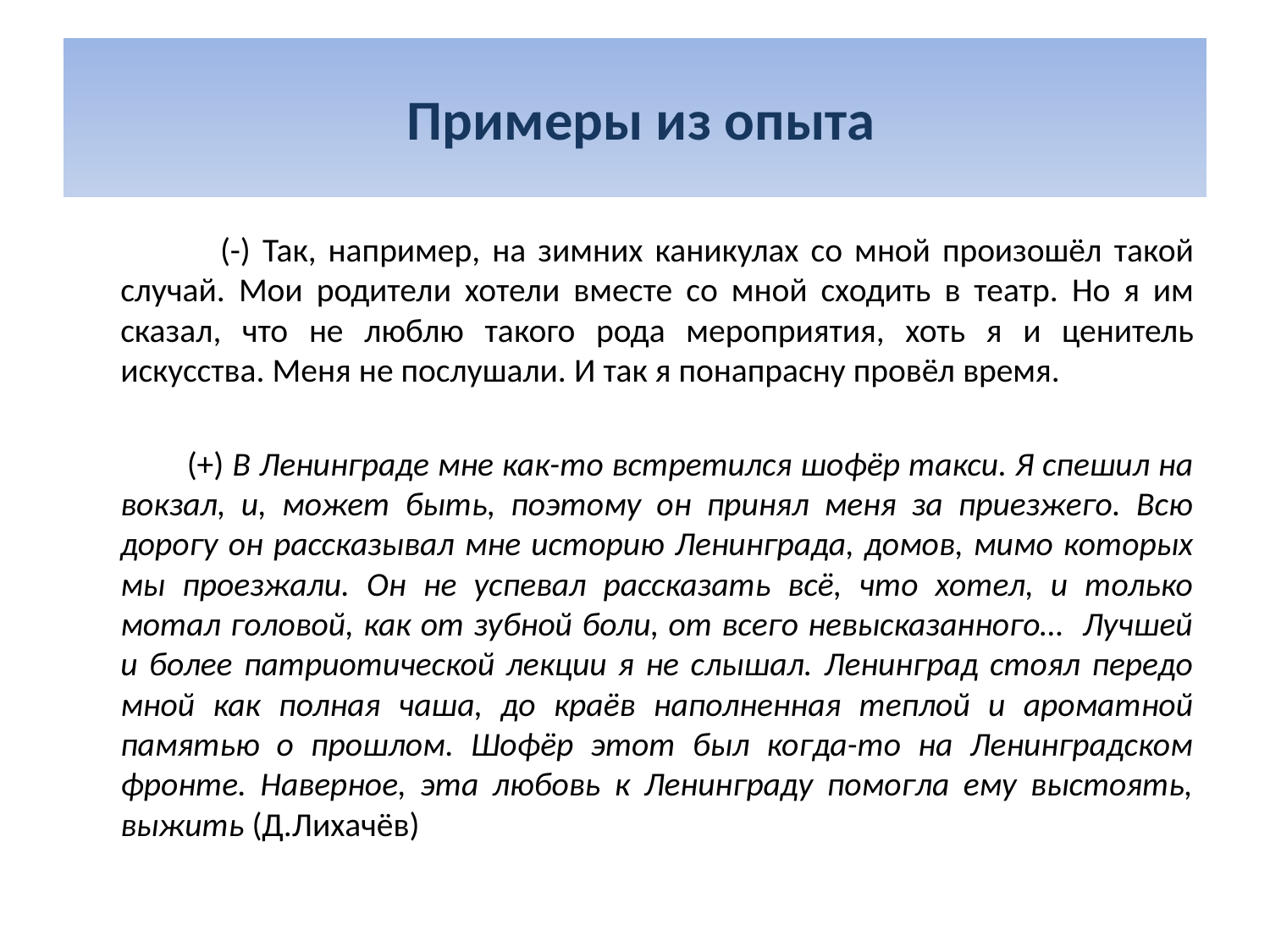

# Примеры из опыта
            (-) Так, например, на зимних каникулах со мной произошёл такой случай. Мои родители хотели вместе со мной сходить в театр. Но я им сказал, что не люблю такого рода мероприятия, хоть я и ценитель искусства. Меня не послушали. И так я понапрасну провёл время.

             (+) В Ленинграде мне как-то встретился шофёр такси. Я спешил на вокзал, и, может быть, поэтому он принял меня за приезжего. Всю дорогу он рассказывал мне историю Ленинграда, домов, мимо которых мы проезжали. Он не успевал рассказать всё, что хотел, и только мотал головой, как от зубной боли, от всего невысказанного…  Лучшей и более патриотической лекции я не слышал. Ленинград стоял передо мной как полная чаша, до краёв наполненная теплой и ароматной памятью о прошлом. Шофёр этот был когда-то на Ленинградском фронте. Наверное, эта любовь к Ленинграду помогла ему выстоять, выжить (Д.Лихачёв)